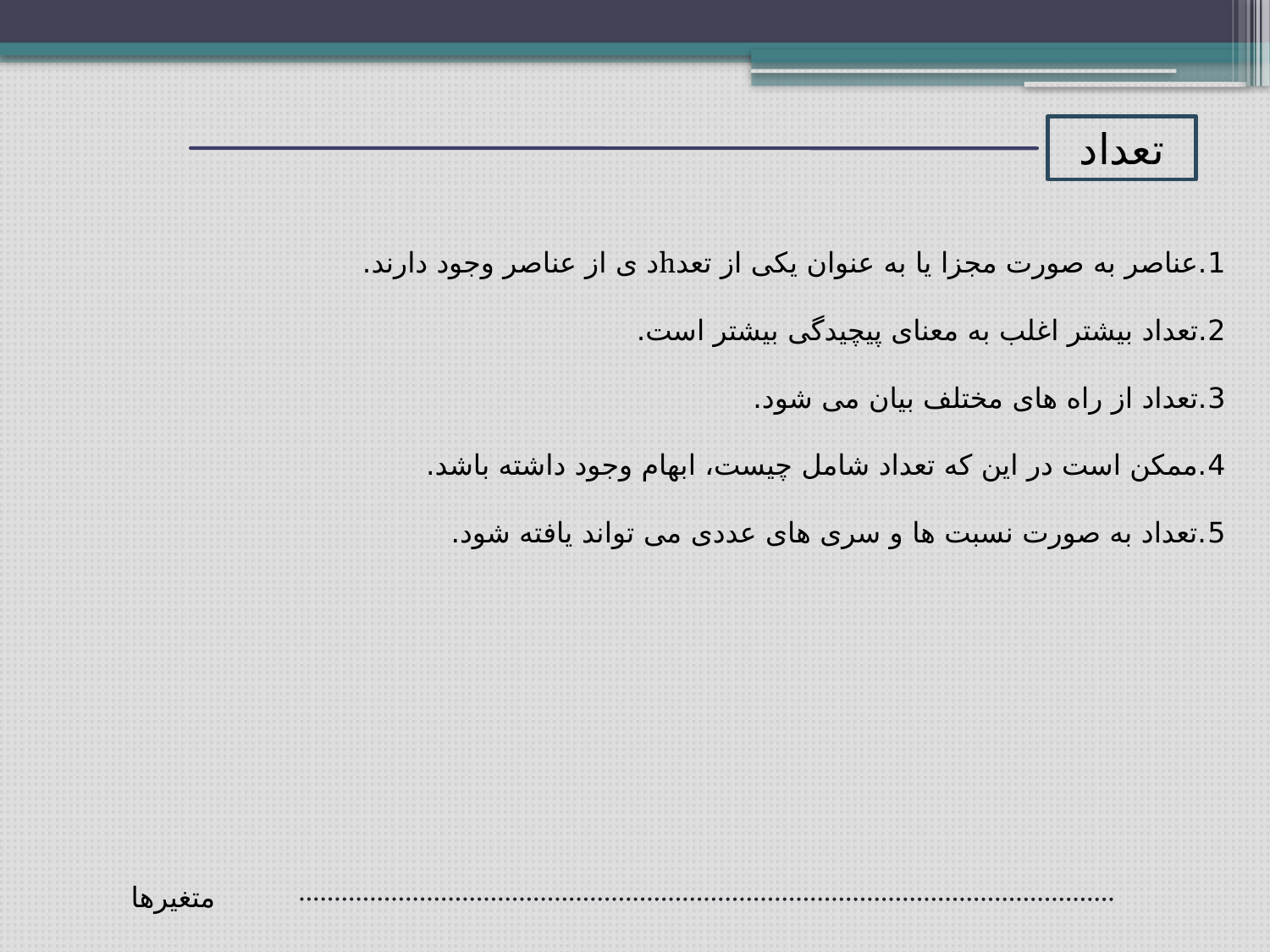

تعداد
1.عناصر به صورت مجزا یا به عنوان یکی از تعدhد ی از عناصر وجود دارند.
2.تعداد بیشتر اغلب به معنای پیچیدگی بیشتر است.
3.تعداد از راه های مختلف بیان می شود.
4.ممکن است در این که تعداد شامل چیست، ابهام وجود داشته باشد.
5.تعداد به صورت نسبت ها و سری های عددی می تواند یافته شود.

متغیرها